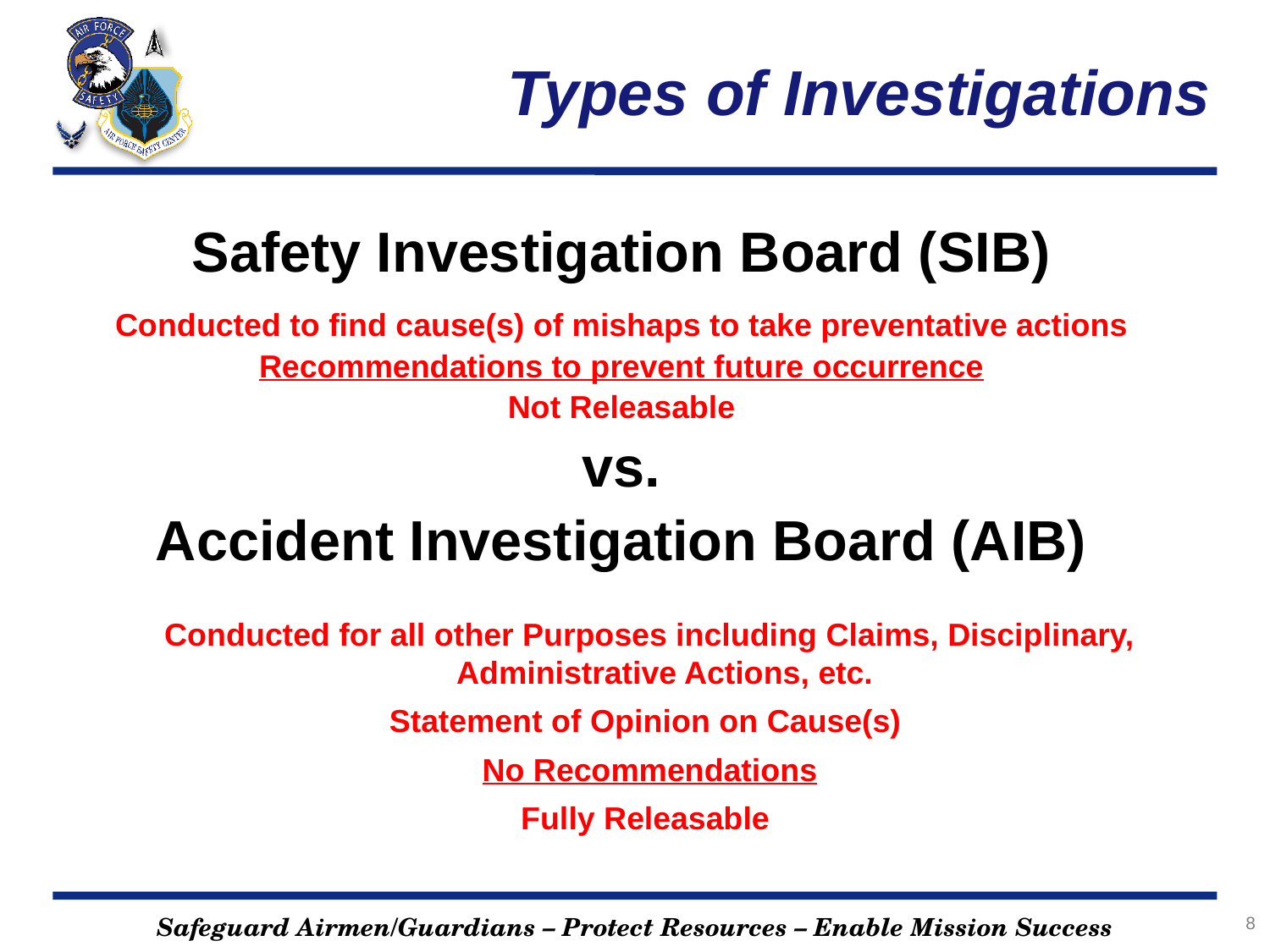

# Types of Investigations
Safety Investigation Board (SIB)

Conducted to find cause(s) of mishaps to take preventative actions
Recommendations to prevent future occurrence
Not Releasable
vs.
Accident Investigation Board (AIB)

Conducted for all other Purposes including Claims, Disciplinary, Administrative Actions, etc.
Statement of Opinion on Cause(s)
No Recommendations
Fully Releasable
8